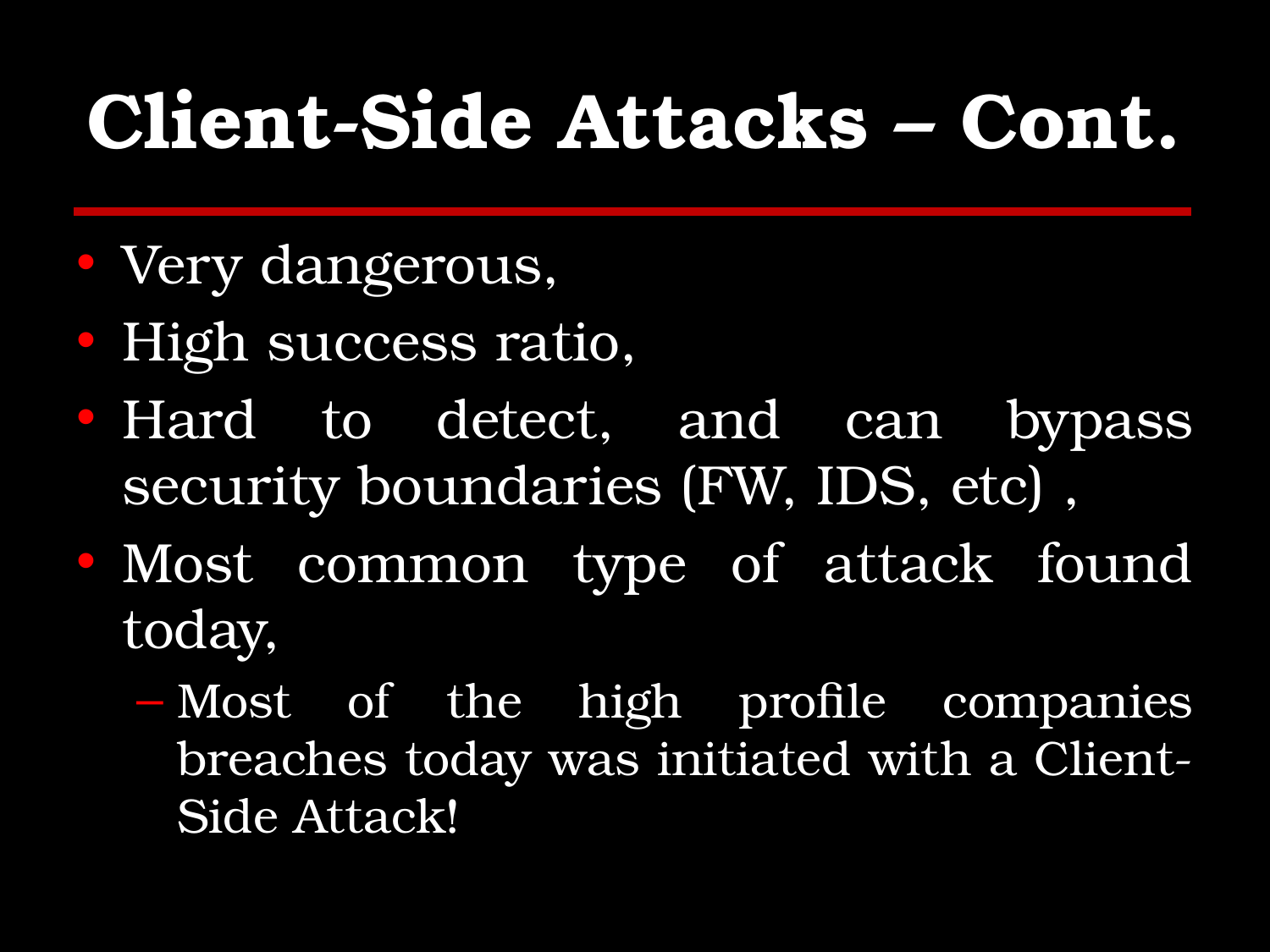

# Client-Side Attacks – Cont.
Very dangerous,
High success ratio,
Hard to detect, and can bypass security boundaries (FW, IDS, etc) ,
Most common type of attack found today,
Most of the high profile companies breaches today was initiated with a Client-Side Attack!